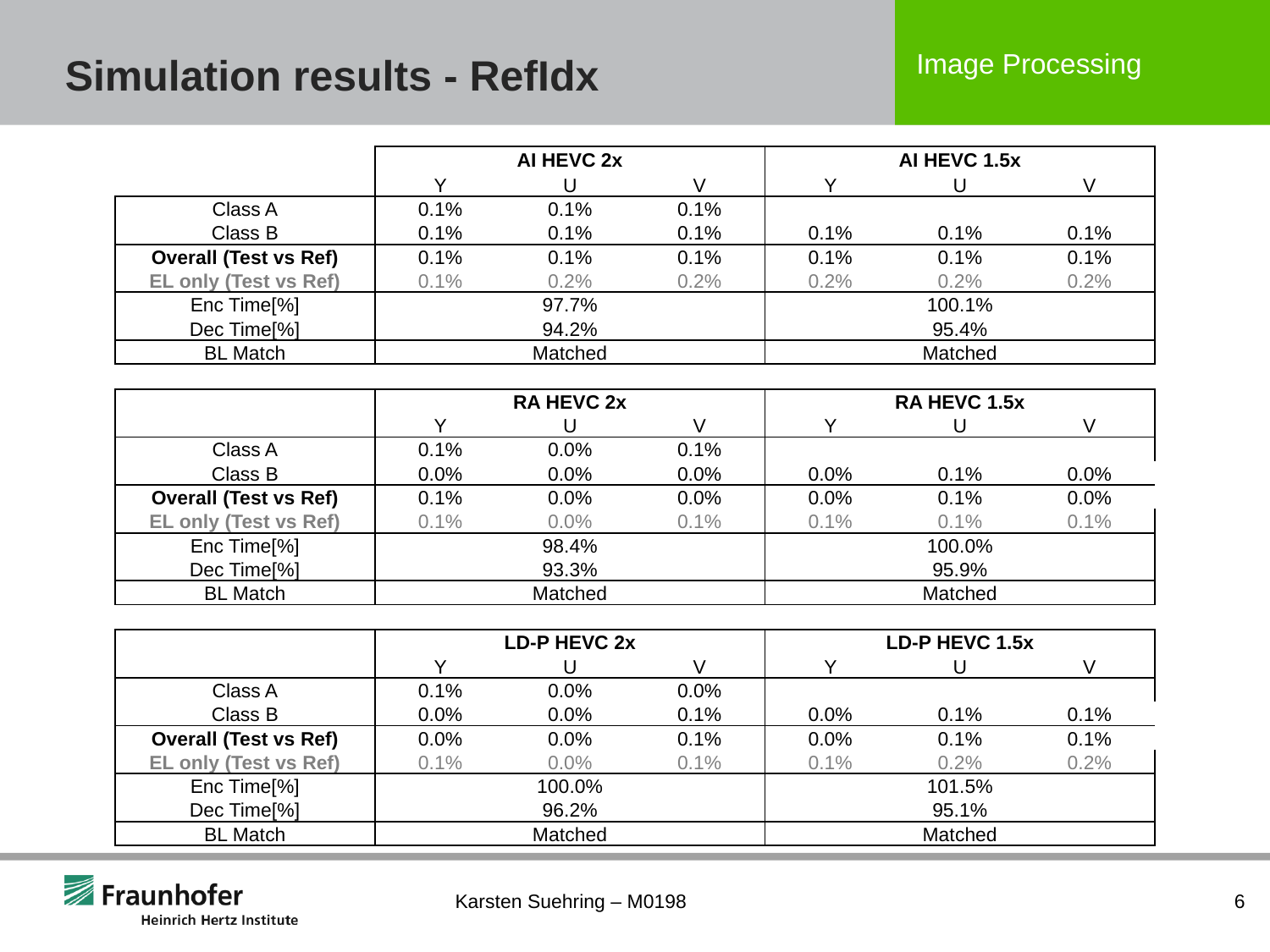

# Simulation results - RefIdx
|  | AI HEVC 2x |  |  | AI HEVC 1.5x |  |  |
| --- | --- | --- | --- | --- | --- | --- |
|  | Y | U | V | Y | U | V |
| Class A | 0.1% | 0.1% | 0.1% |  |  |  |
| Class B | 0.1% | 0.1% | 0.1% | 0.1% | 0.1% | 0.1% |
| Overall (Test vs Ref) | 0.1% | 0.1% | 0.1% | 0.1% | 0.1% | 0.1% |
| EL only (Test vs Ref) | 0.1% | 0.2% | 0.2% | 0.2% | 0.2% | 0.2% |
| Enc Time[%] | 97.7% |  |  | 100.1% |  |  |
| Dec Time[%] | 94.2% |  |  | 95.4% |  |  |
| BL Match | Matched |  |  | Matched |  |  |
|  |  |  |  |  |  |  |
|  | RA HEVC 2x |  |  | RA HEVC 1.5x |  |  |
|  | Y | U | V | Y | U | V |
| Class A | 0.1% | 0.0% | 0.1% |  |  |  |
| Class B | 0.0% | 0.0% | 0.0% | 0.0% | 0.1% | 0.0% |
| Overall (Test vs Ref) | 0.1% | 0.0% | 0.0% | 0.0% | 0.1% | 0.0% |
| EL only (Test vs Ref) | 0.1% | 0.0% | 0.1% | 0.1% | 0.1% | 0.1% |
| Enc Time[%] | 98.4% |  |  | 100.0% |  |  |
| Dec Time[%] | 93.3% |  |  | 95.9% |  |  |
| BL Match | Matched |  |  | Matched |  |  |
|  |  |  |  |  |  |  |
|  | LD-P HEVC 2x |  |  | LD-P HEVC 1.5x |  |  |
|  | Y | U | V | Y | U | V |
| Class A | 0.1% | 0.0% | 0.0% |  |  |  |
| Class B | 0.0% | 0.0% | 0.1% | 0.0% | 0.1% | 0.1% |
| Overall (Test vs Ref) | 0.0% | 0.0% | 0.1% | 0.0% | 0.1% | 0.1% |
| EL only (Test vs Ref) | 0.1% | 0.0% | 0.1% | 0.1% | 0.2% | 0.2% |
| Enc Time[%] | 100.0% |  |  | 101.5% |  |  |
| Dec Time[%] | 96.2% |  |  | 95.1% |  |  |
| BL Match | Matched |  |  | Matched |  |  |
Karsten Suehring – M0198
6